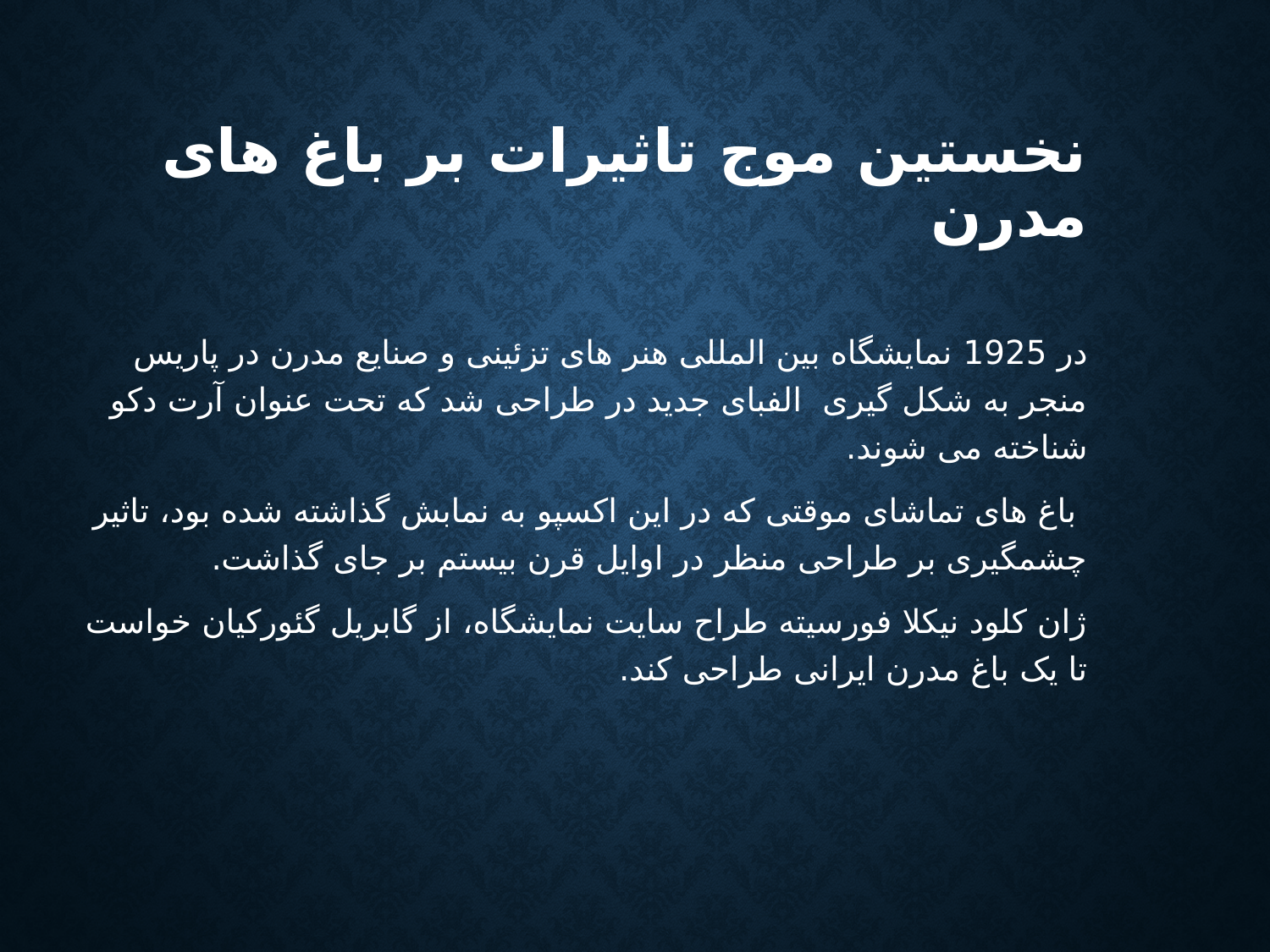

# نخستین موج تاثیرات بر باغ های مدرن
در 1925 نمایشگاه بین المللی هنر های تزئینی و صنایع مدرن در پاریس منجر به شکل گیری  الفبای جدید در طراحی شد که تحت عنوان آرت دکو شناخته می شوند.
 باغ های تماشای موقتی که در این اکسپو به نمابش گذاشته شده بود، تاثیر چشمگیری بر طراحی منظر در اوایل قرن بیستم بر جای گذاشت.
ژان کلود نیکلا فورسیته طراح سایت نمایشگاه، از گابریل گئورکیان خواست تا یک باغ مدرن ایرانی طراحی کند.